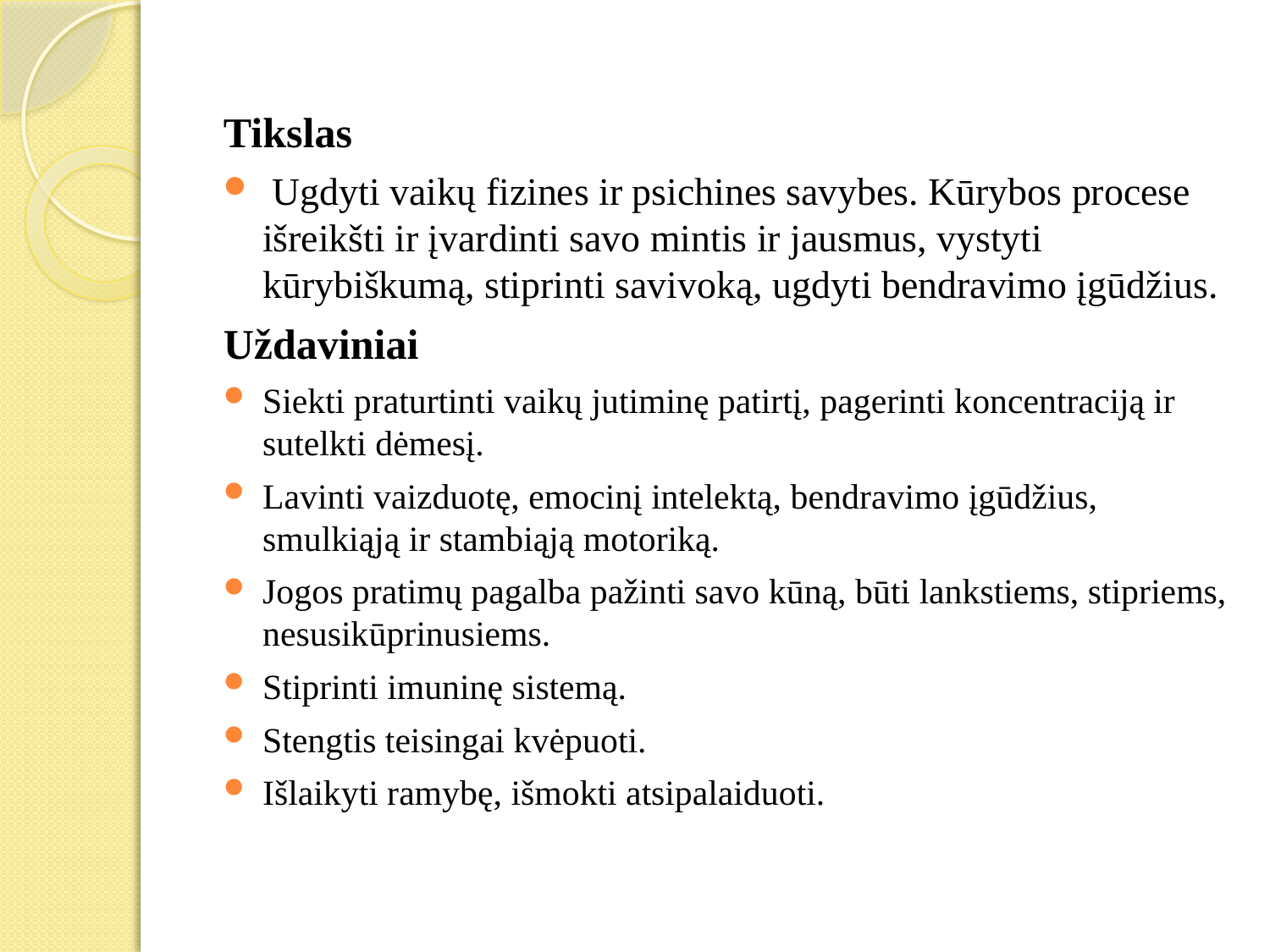

Tikslas
 Ugdyti vaikų fizines ir psichines savybes. Kūrybos procese išreikšti ir įvardinti savo mintis ir jausmus, vystyti kūrybiškumą, stiprinti savivoką, ugdyti bendravimo įgūdžius.
Uždaviniai
Siekti praturtinti vaikų jutiminę patirtį, pagerinti koncentraciją ir sutelkti dėmesį.
Lavinti vaizduotę, emocinį intelektą, bendravimo įgūdžius, smulkiąją ir stambiąją motoriką.
Jogos pratimų pagalba pažinti savo kūną, būti lankstiems, stipriems, nesusikūprinusiems.
Stiprinti imuninę sistemą.
Stengtis teisingai kvėpuoti.
Išlaikyti ramybę, išmokti atsipalaiduoti.